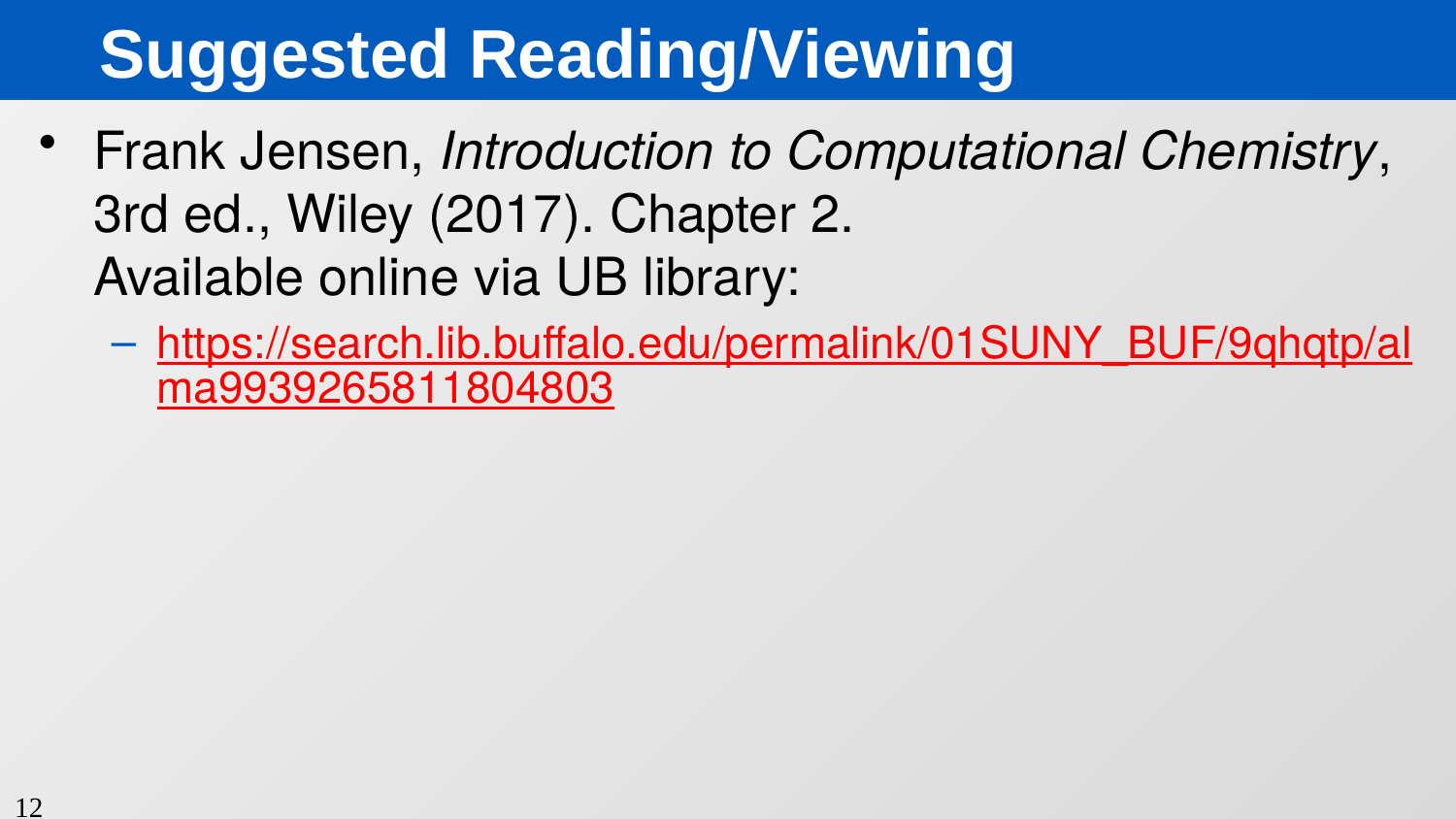

# Suggested Reading/Viewing
Frank Jensen, Introduction to Computational Chemistry, 3rd ed., Wiley (2017). Chapter 2.
Available online via UB library:
https://search.lib.buffalo.edu/permalink/01SUNY_BUF/9qhqtp/alma9939265811804803
12